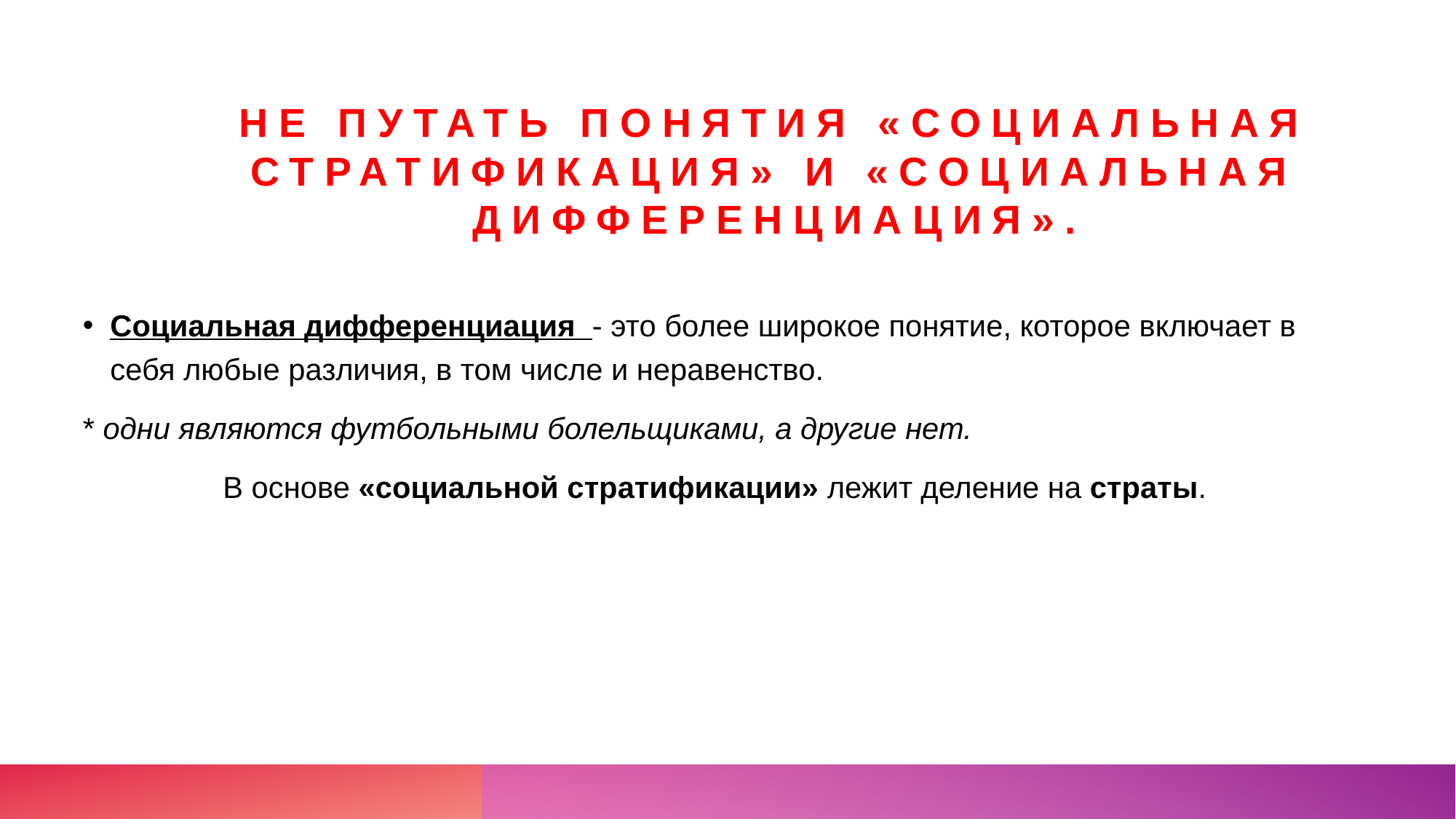

# Не путать понятия «социальная стратификация» и «социальная дифференциация».
Социальная дифференциация  - это более широкое понятие, которое включает в себя любые различия, в том числе и неравенство.
* одни являются футбольными болельщиками, а другие нет.
В основе «социальной стратификации» лежит деление на страты.